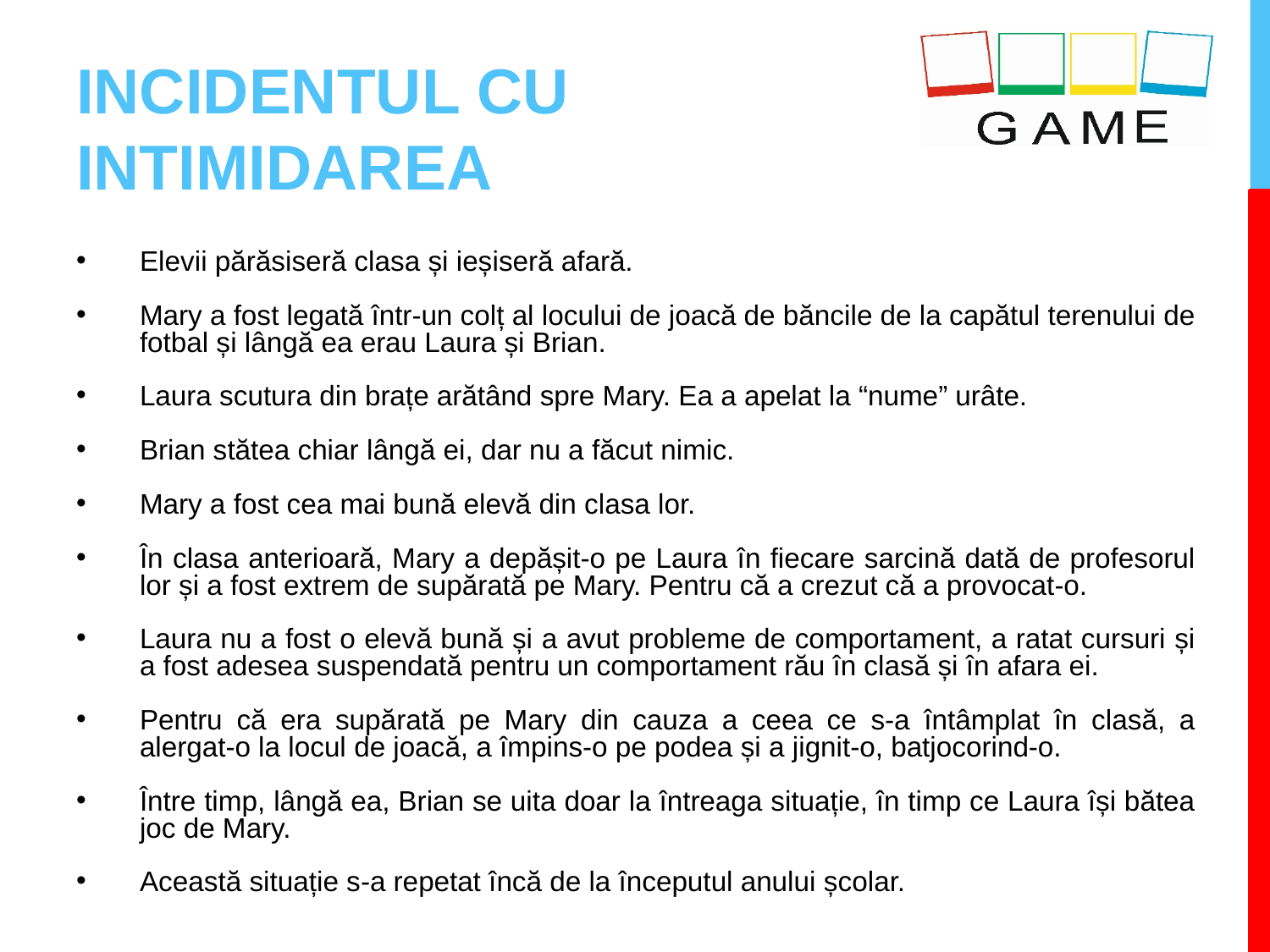

# INCIDENTUL CU INTIMIDAREA
Elevii părăsiseră clasa și ieșiseră afară.

Mary a fost legată într-un colț al locului de joacă de băncile de la capătul terenului de fotbal și lângă ea erau Laura și Brian.

Laura scutura din brațe arătând spre Mary. Ea a apelat la “nume” urâte.

Brian stătea chiar lângă ei, dar nu a făcut nimic.

Mary a fost cea mai bună elevă din clasa lor.

În clasa anterioară, Mary a depășit-o pe Laura în fiecare sarcină dată de profesorul lor și a fost extrem de supărată pe Mary. Pentru că a crezut că a provocat-o.

Laura nu a fost o elevă bună și a avut probleme de comportament, a ratat cursuri și a fost adesea suspendată pentru un comportament rău în clasă și în afara ei.

Pentru că era supărată pe Mary din cauza a ceea ce s-a întâmplat în clasă, a alergat-o la locul de joacă, a împins-o pe podea și a jignit-o, batjocorind-o.

Între timp, lângă ea, Brian se uita doar la întreaga situație, în timp ce Laura își bătea joc de Mary.

Această situație s-a repetat încă de la începutul anului școlar.